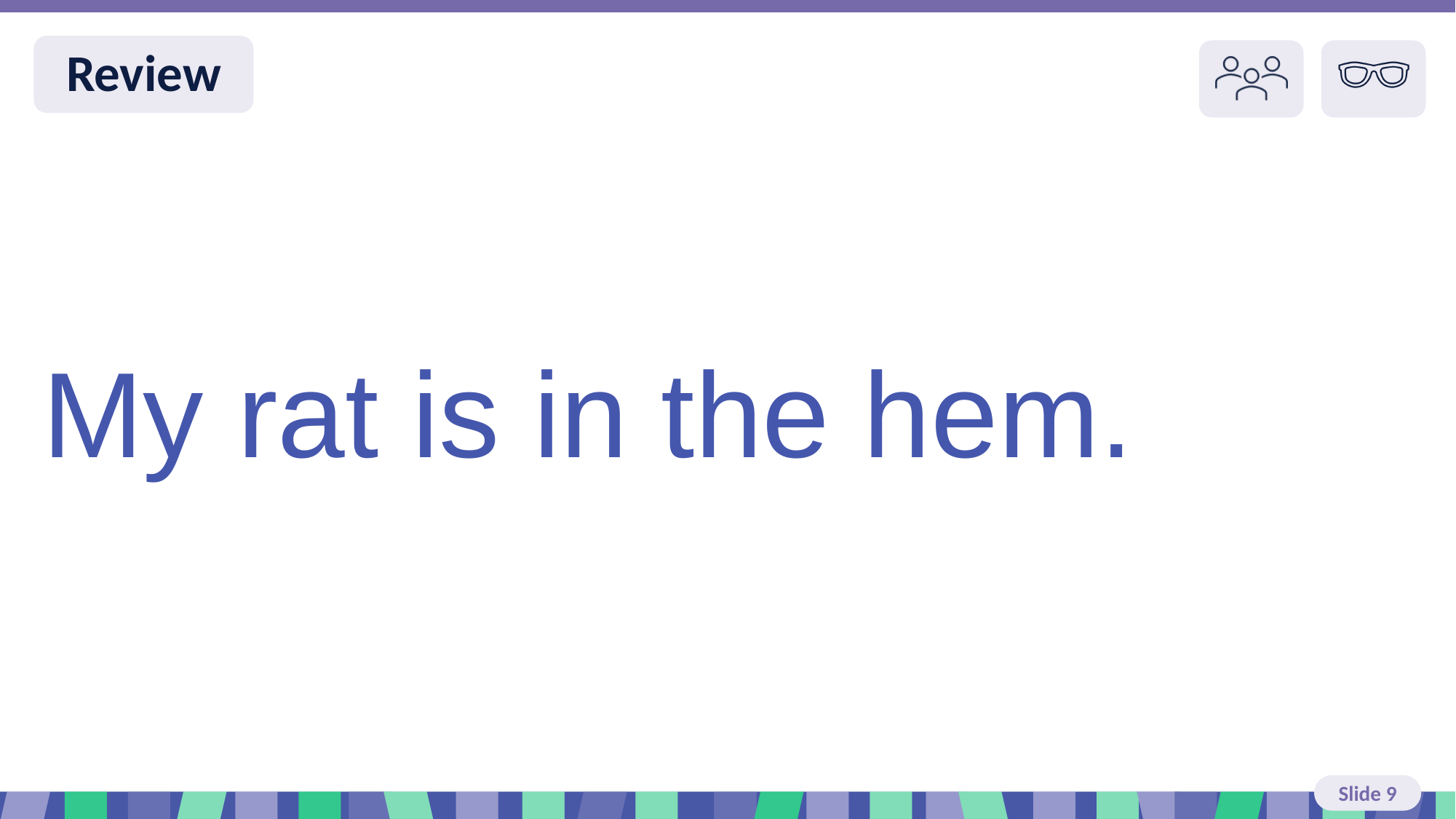

Slide 9 Review
My rat is in the hem.